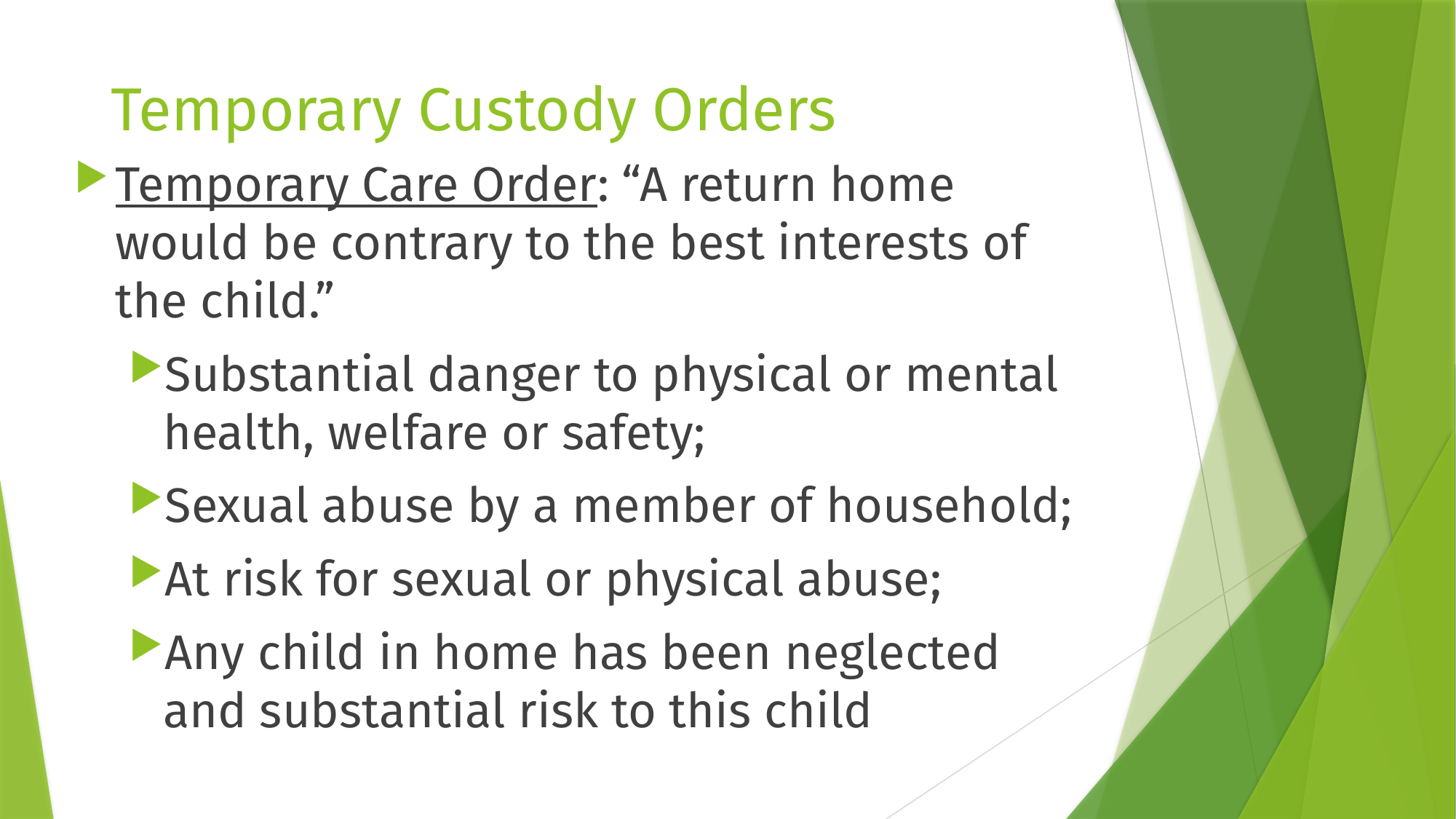

# Temporary Custody Orders
Temporary Care Order: “A return home would be contrary to the best interests of the child.”
Substantial danger to physical or mental health, welfare or safety;
Sexual abuse by a member of household;
At risk for sexual or physical abuse;
Any child in home has been neglected and substantial risk to this child